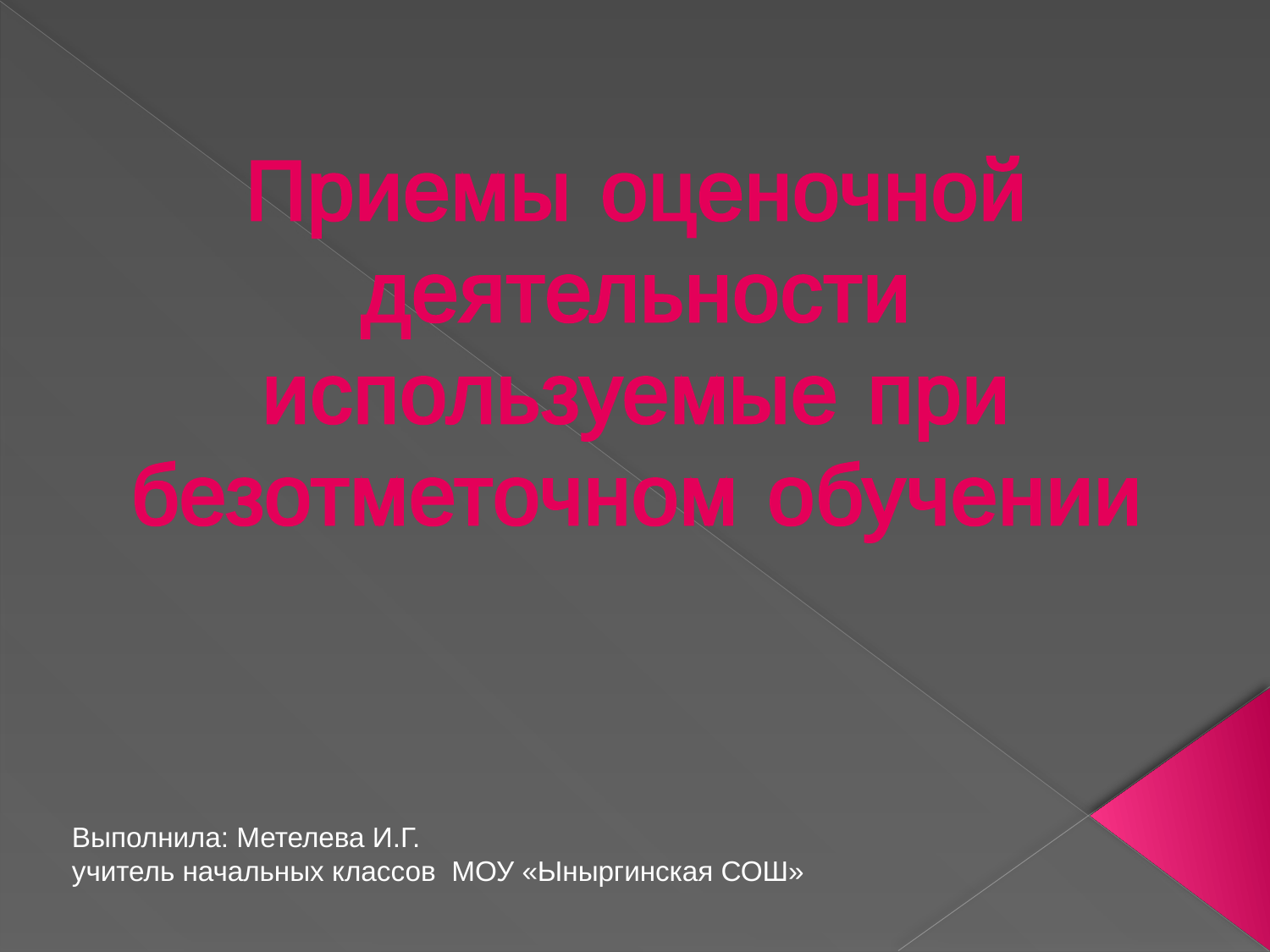

#
Приемы оценочной деятельности используемые при безотметочном обучении
Выполнила: Метелева И.Г.
учитель начальных классов  МОУ «Ыныргинская СОШ»